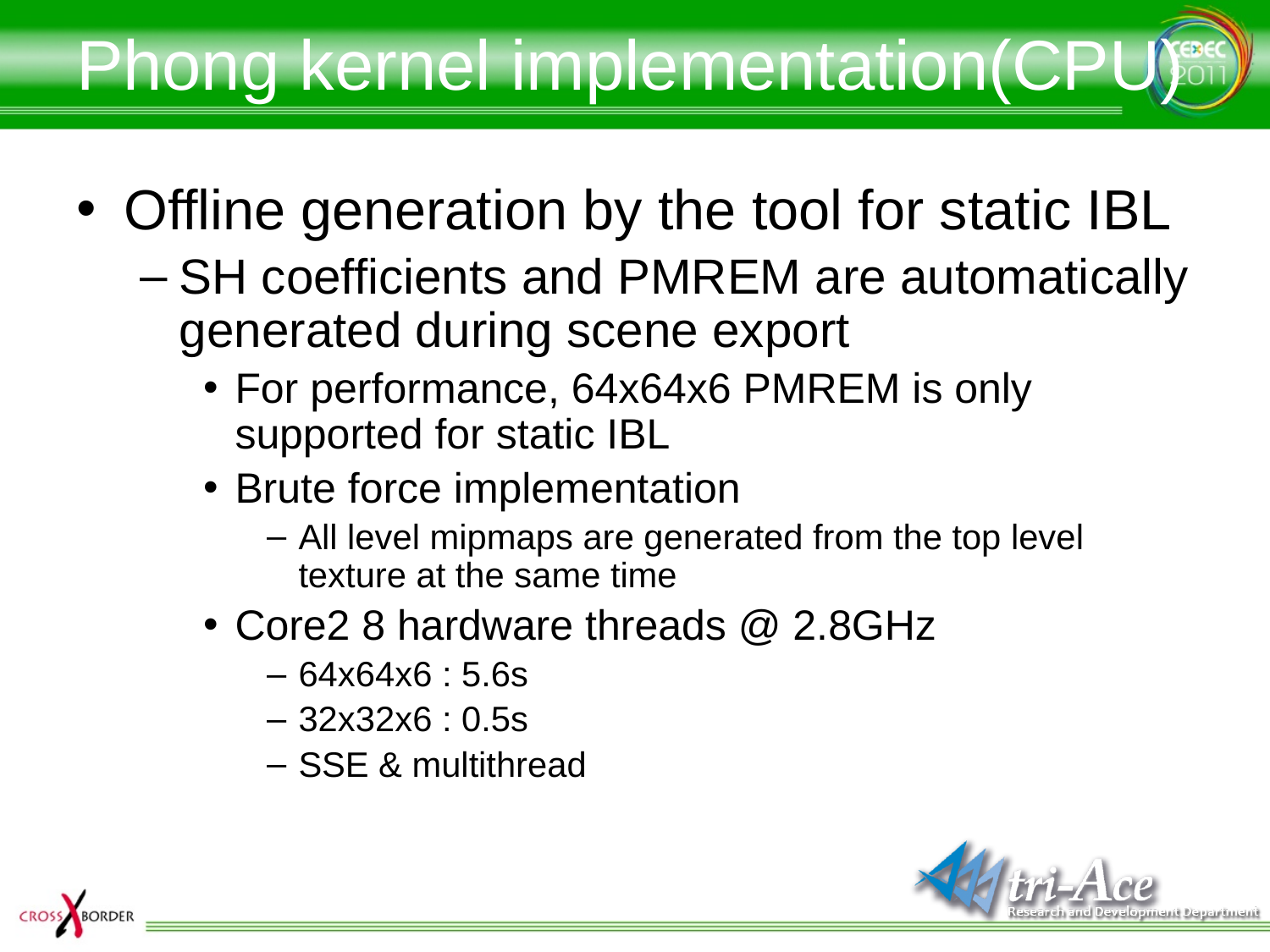

# Phong kernel implementation(CPU)
Offline generation by the tool for static IBL
SH coefficients and PMREM are automatically generated during scene export
For performance, 64x64x6 PMREM is only supported for static IBL
Brute force implementation
All level mipmaps are generated from the top level texture at the same time
Core2 8 hardware threads @ 2.8GHz
64x64x6 : 5.6s
32x32x6 : 0.5s
SSE & multithread